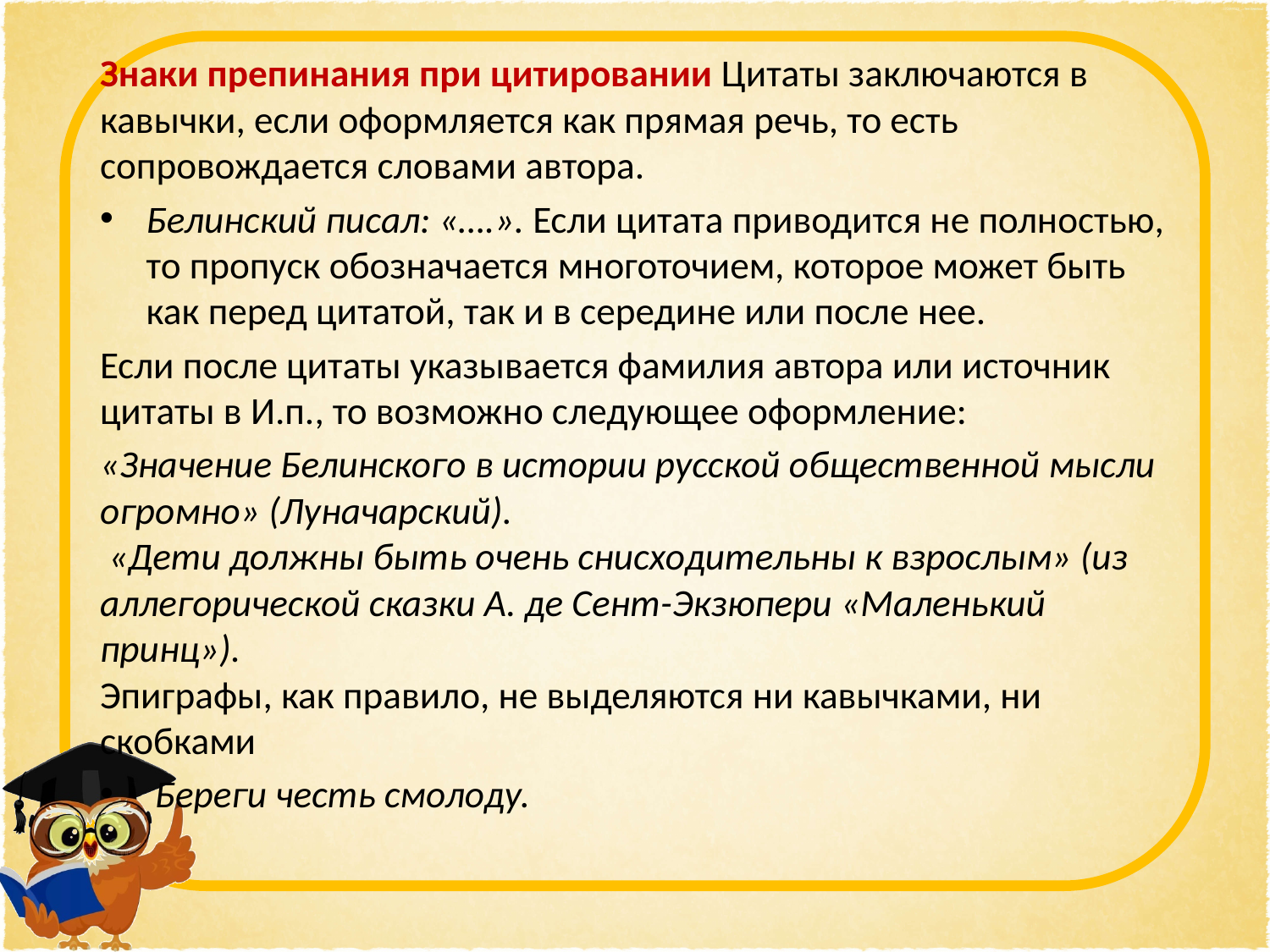

Знаки препинания при цитировании Цитаты заключаются в кавычки, если оформляется как прямая речь, то есть сопровождается словами автора.
Белинский писал: «….». Если цитата приводится не полностью, то пропуск обозначается многоточием, которое может быть как перед цитатой, так и в середине или после нее.
Если после цитаты указывается фамилия автора или источник цитаты в И.п., то возможно следующее оформление:
«Значение Белинского в истории русской общественной мысли огромно» (Луначарский). 
 «Дети должны быть очень снисходительны к взрослым» (из аллегорической сказки А. де Сент-Экзюпери «Маленький принц»). 
Эпиграфы, как правило, не выделяются ни кавычками, ни скобками
 Береги честь смолоду.